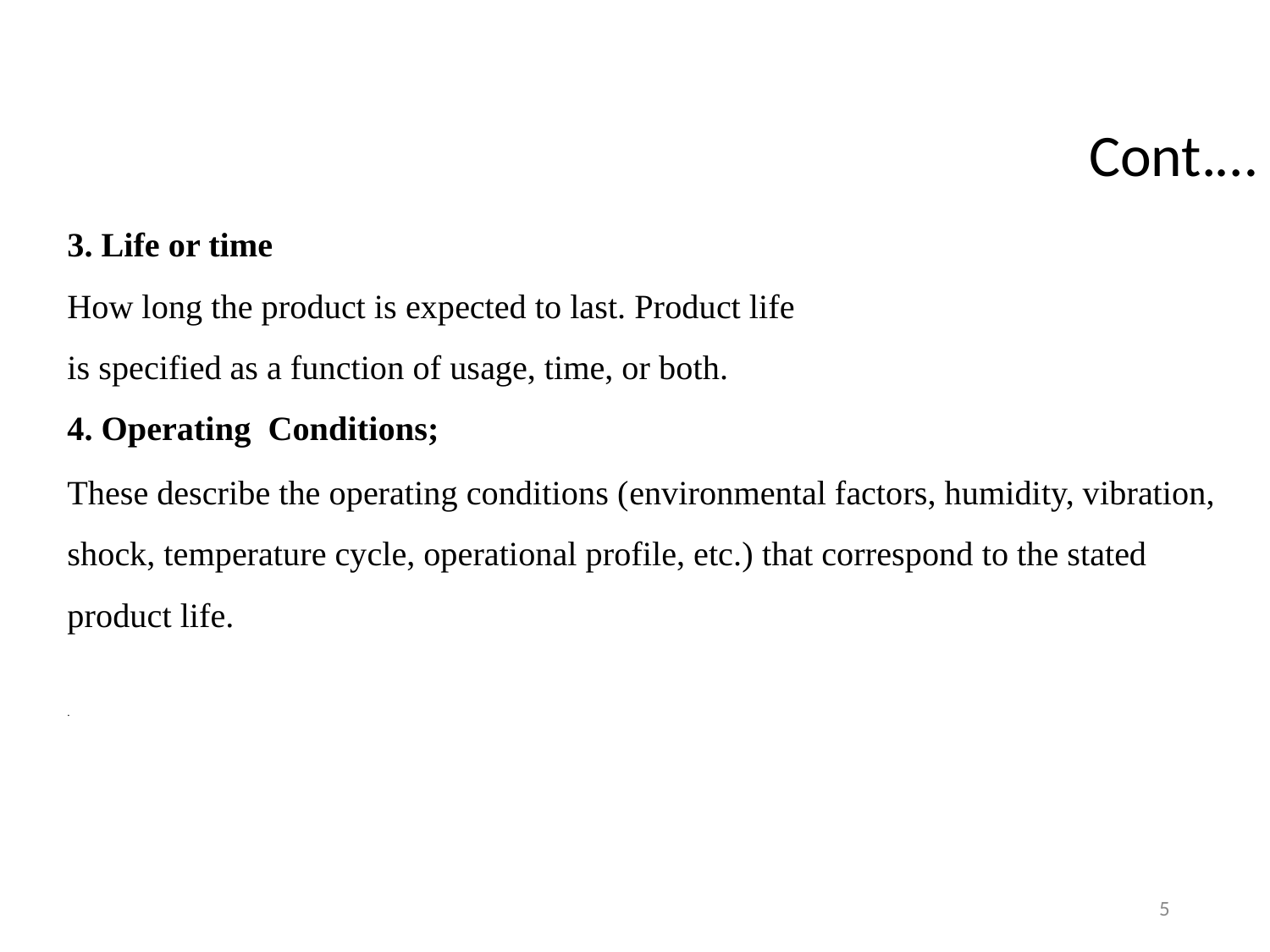

# Cont.…
3. Life or time
How long the product is expected to last. Product life
is specified as a function of usage, time, or both.
4. Operating  Conditions;
These describe the operating conditions (environmental factors, humidity, vibration, shock, temperature cycle, operational profile, etc.) that correspond to the stated product life.
.
5